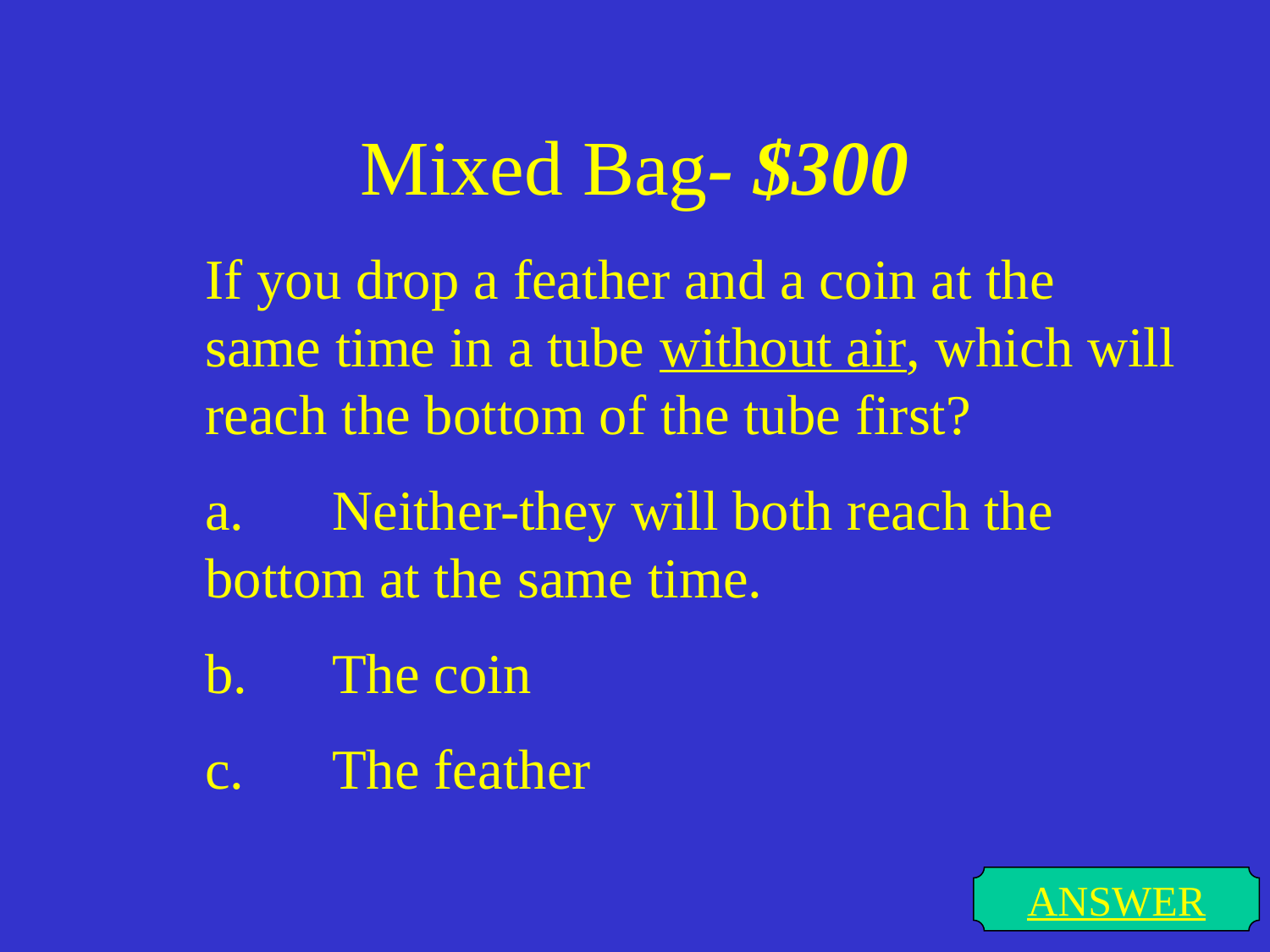

# Mixed Bag- $300
If you drop a feather and a coin at the same time in a tube without air, which will reach the bottom of the tube first?
a.	Neither-they will both reach the bottom at the same time.
b.	The coin
c.	The feather

ANSWER